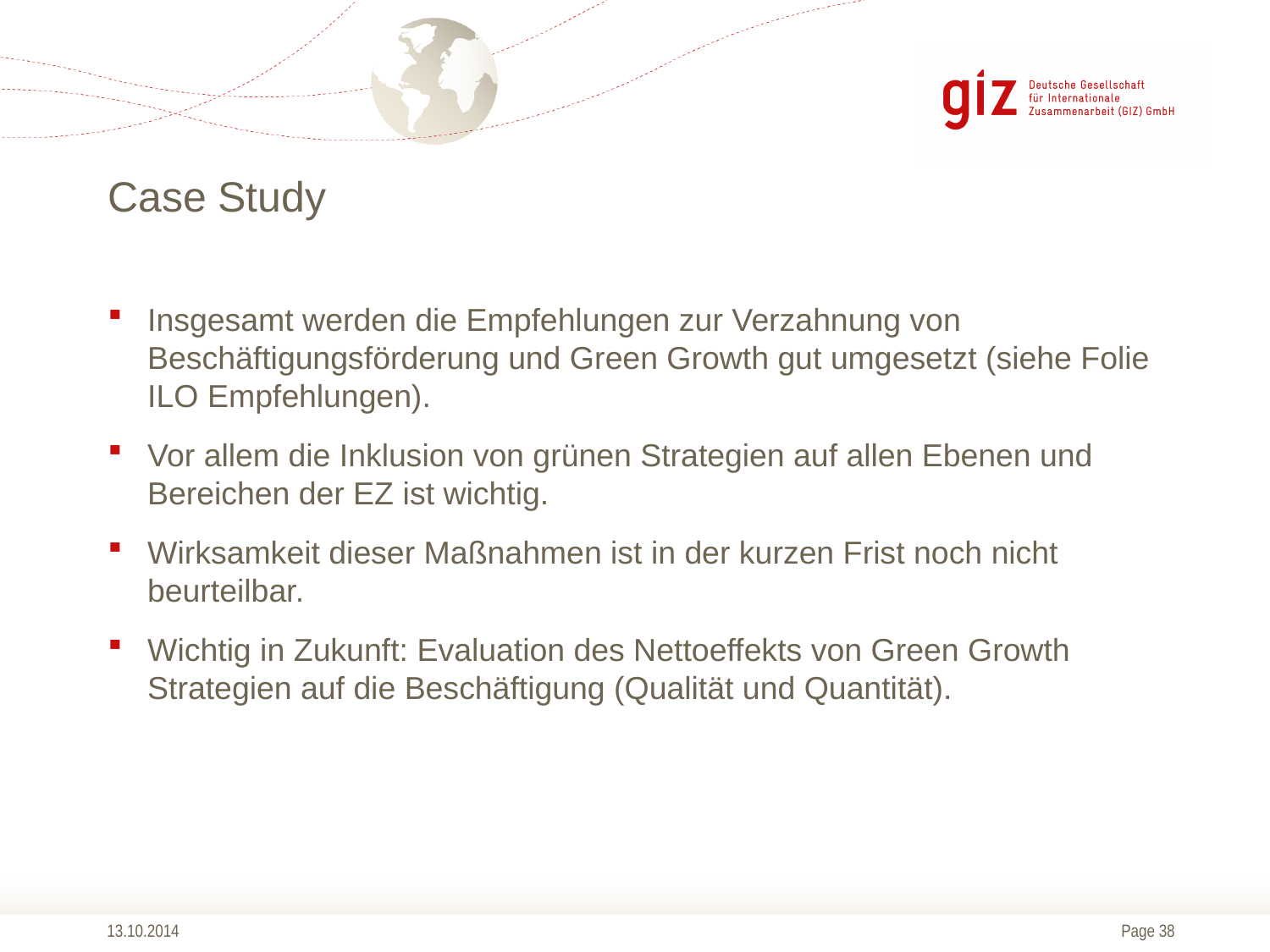

# Case Study
Insgesamt werden die Empfehlungen zur Verzahnung von Beschäftigungsförderung und Green Growth gut umgesetzt (siehe Folie ILO Empfehlungen).
Vor allem die Inklusion von grünen Strategien auf allen Ebenen und Bereichen der EZ ist wichtig.
Wirksamkeit dieser Maßnahmen ist in der kurzen Frist noch nicht beurteilbar.
Wichtig in Zukunft: Evaluation des Nettoeffekts von Green Growth Strategien auf die Beschäftigung (Qualität und Quantität).
13.10.2014